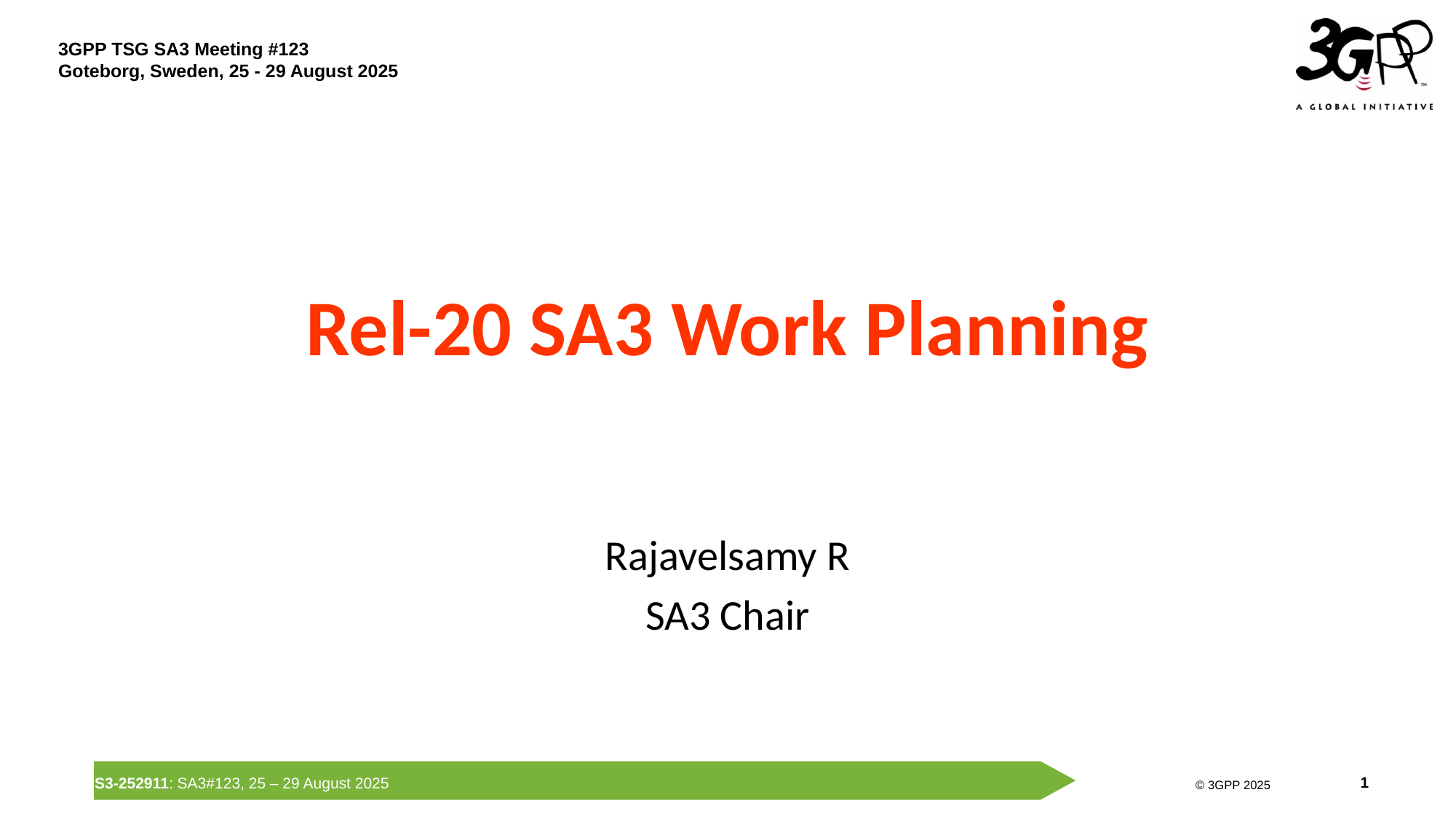

Rel-20 SA3 Work Planning
Rajavelsamy R
SA3 Chair